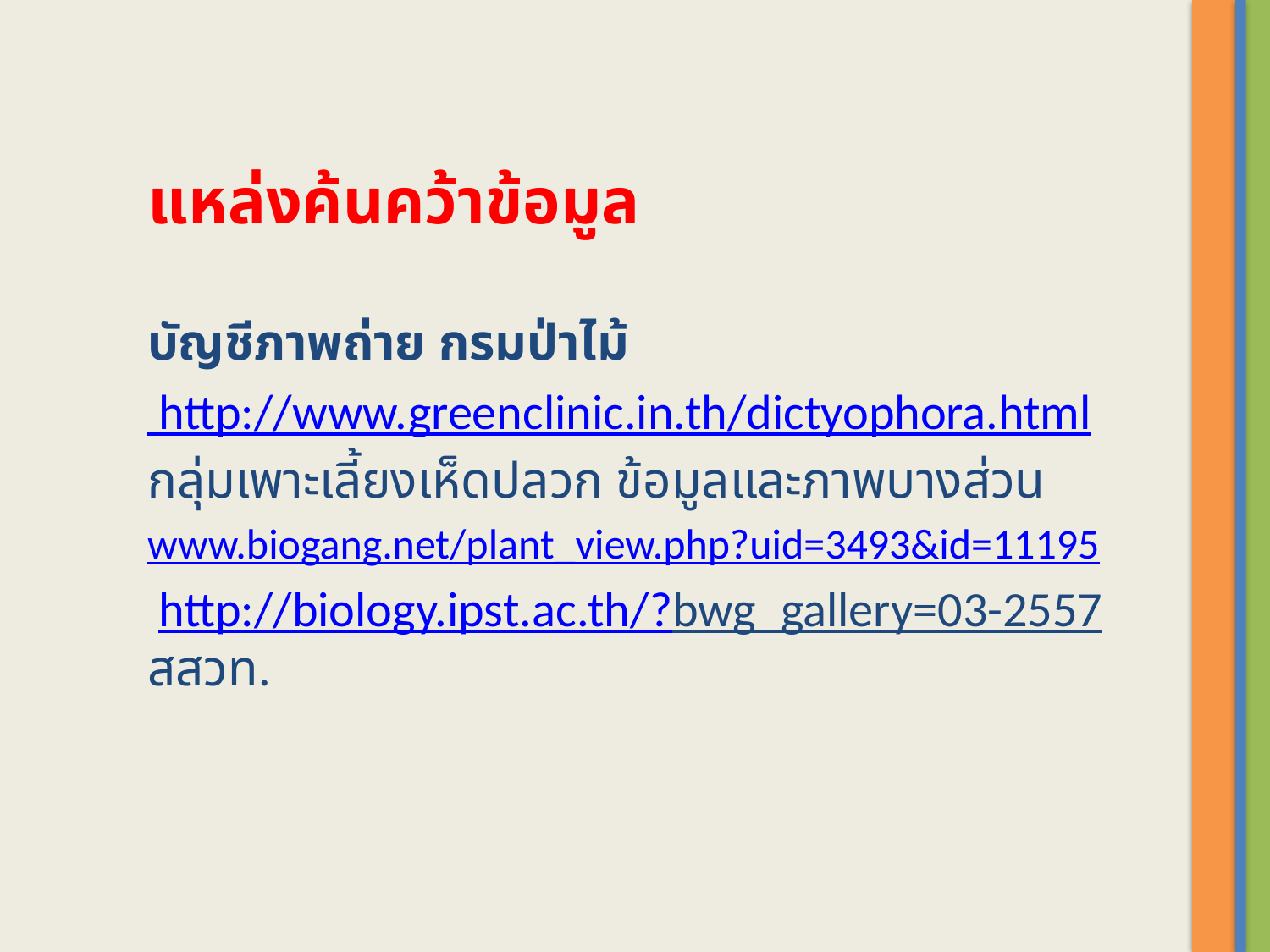

แหล่งค้นคว้าข้อมูล

บัญชีภาพถ่าย กรมป่าไม้
 http://www.greenclinic.in.th/dictyophora.html
กลุ่มเพาะเลี้ยงเห็ดปลวก ข้อมูลและภาพบางส่วน
www.biogang.net/plant_view.php?uid=3493&id=11195
 http://biology.ipst.ac.th/?bwg_gallery=03-2557 สสวท.